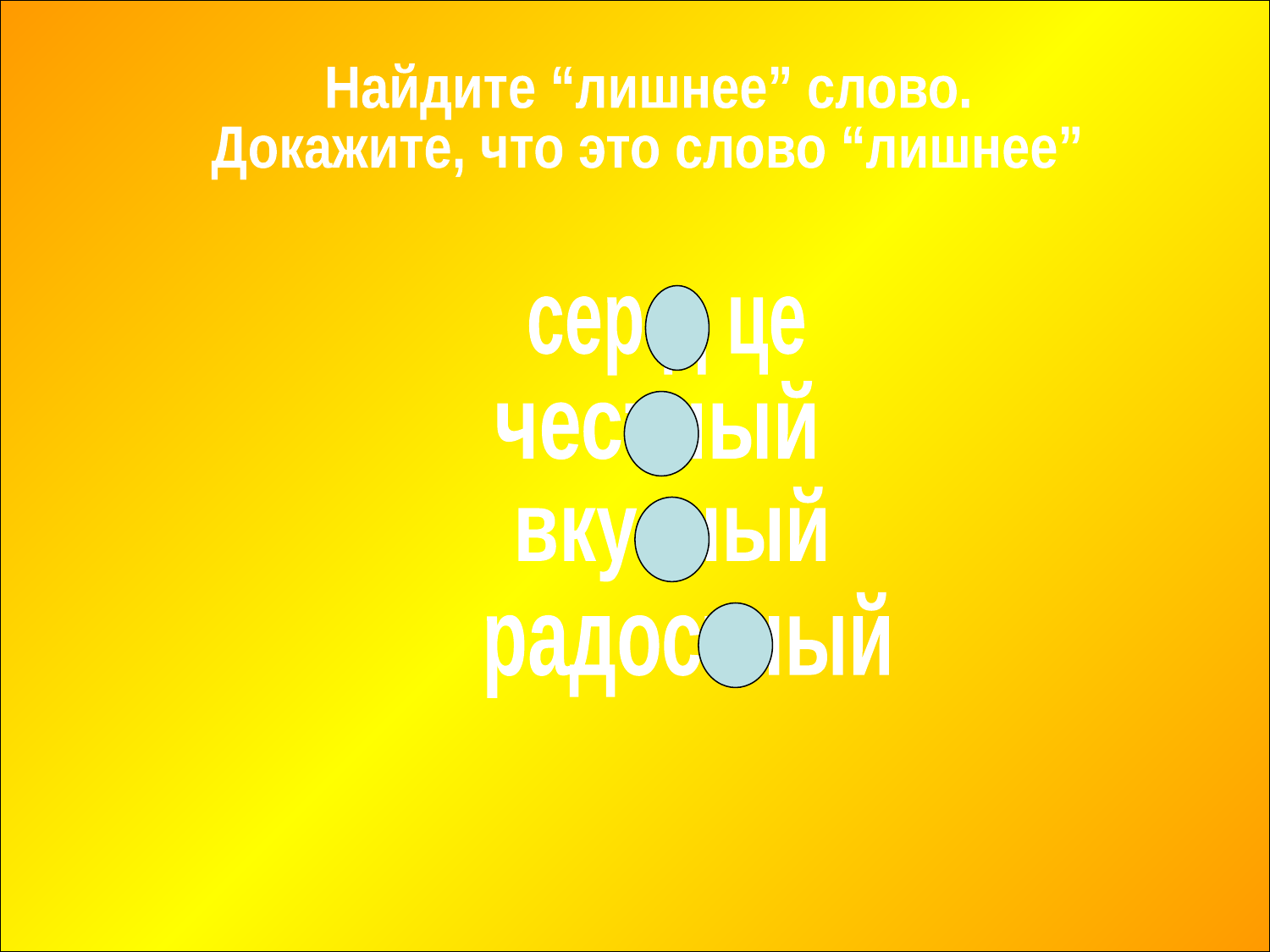

Найдите “лишнее” слово.
Докажите, что это слово “лишнее”

сер д це
честный

вкусный

радостный